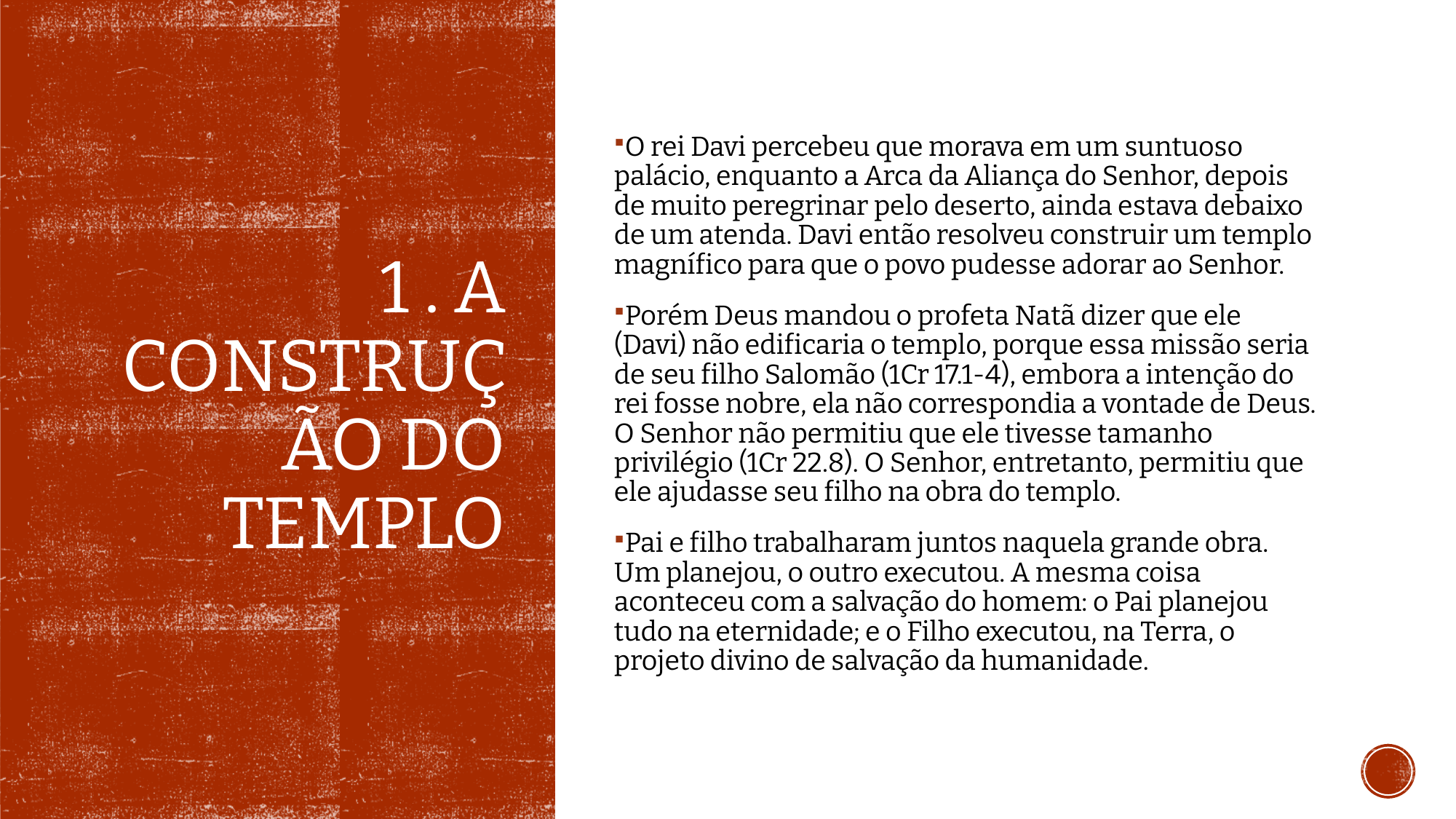

O rei Davi percebeu que morava em um suntuoso palácio, enquanto a Arca da Aliança do Senhor, depois de muito peregrinar pelo deserto, ainda estava debaixo de um atenda. Davi então resolveu construir um templo magnífico para que o povo pudesse adorar ao Senhor.
Porém Deus mandou o profeta Natã dizer que ele (Davi) não edificaria o templo, porque essa missão seria de seu filho Salomão (1Cr 17.1-4), embora a intenção do rei fosse nobre, ela não correspondia a vontade de Deus. O Senhor não permitiu que ele tivesse tamanho privilégio (1Cr 22.8). O Senhor, entretanto, permitiu que ele ajudasse seu filho na obra do templo.
Pai e filho trabalharam juntos naquela grande obra. Um planejou, o outro executou. A mesma coisa aconteceu com a salvação do homem: o Pai planejou tudo na eternidade; e o Filho executou, na Terra, o projeto divino de salvação da humanidade.
1 . A CONSTRUÇÃO DO TEMPLO